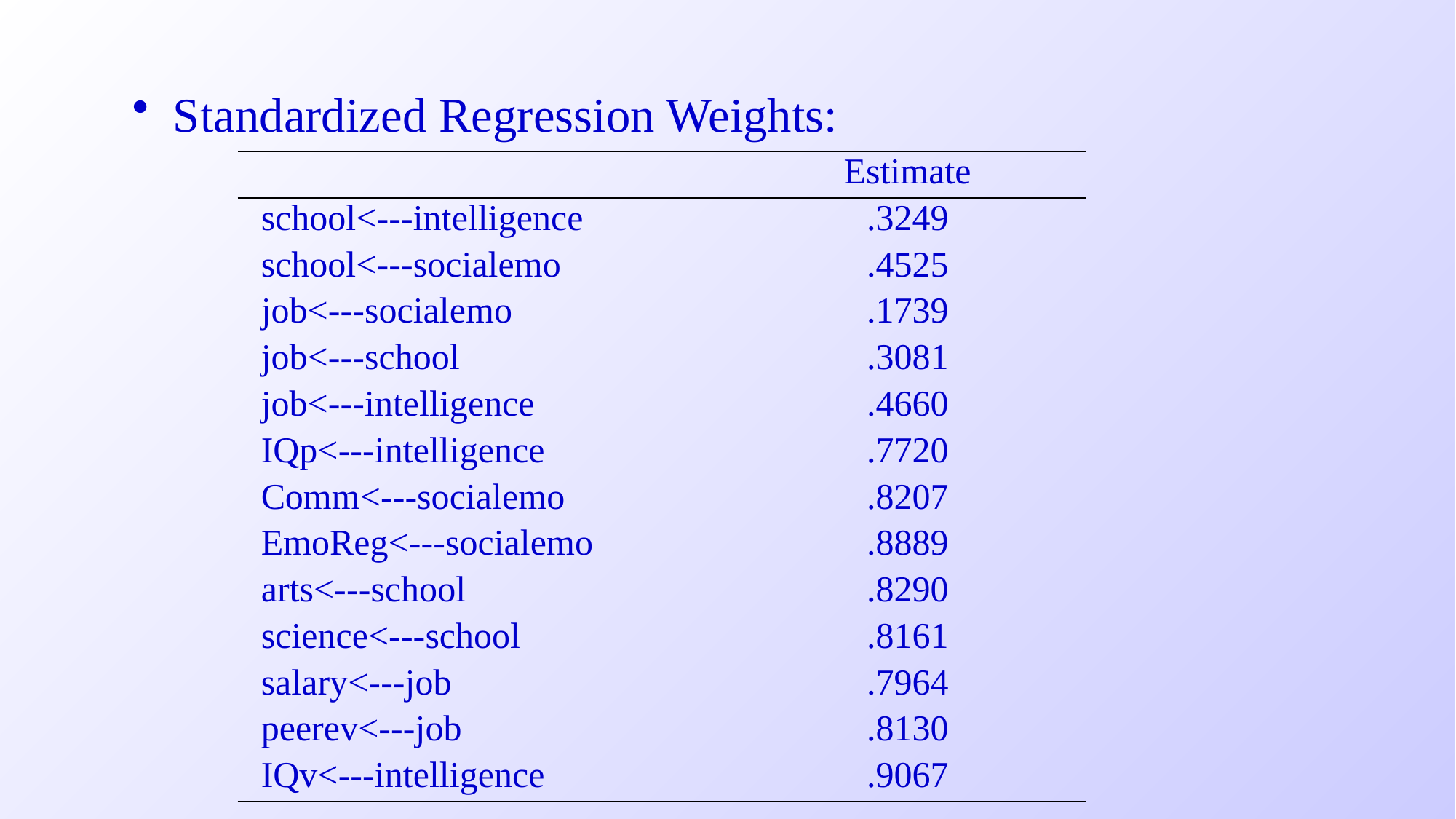

Standardized Regression Weights:
|  | Estimate |
| --- | --- |
| school<---intelligence | .3249 |
| school<---socialemo | .4525 |
| job<---socialemo | .1739 |
| job<---school | .3081 |
| job<---intelligence | .4660 |
| IQp<---intelligence | .7720 |
| Comm<---socialemo | .8207 |
| EmoReg<---socialemo | .8889 |
| arts<---school | .8290 |
| science<---school | .8161 |
| salary<---job | .7964 |
| peerev<---job | .8130 |
| IQv<---intelligence | .9067 |